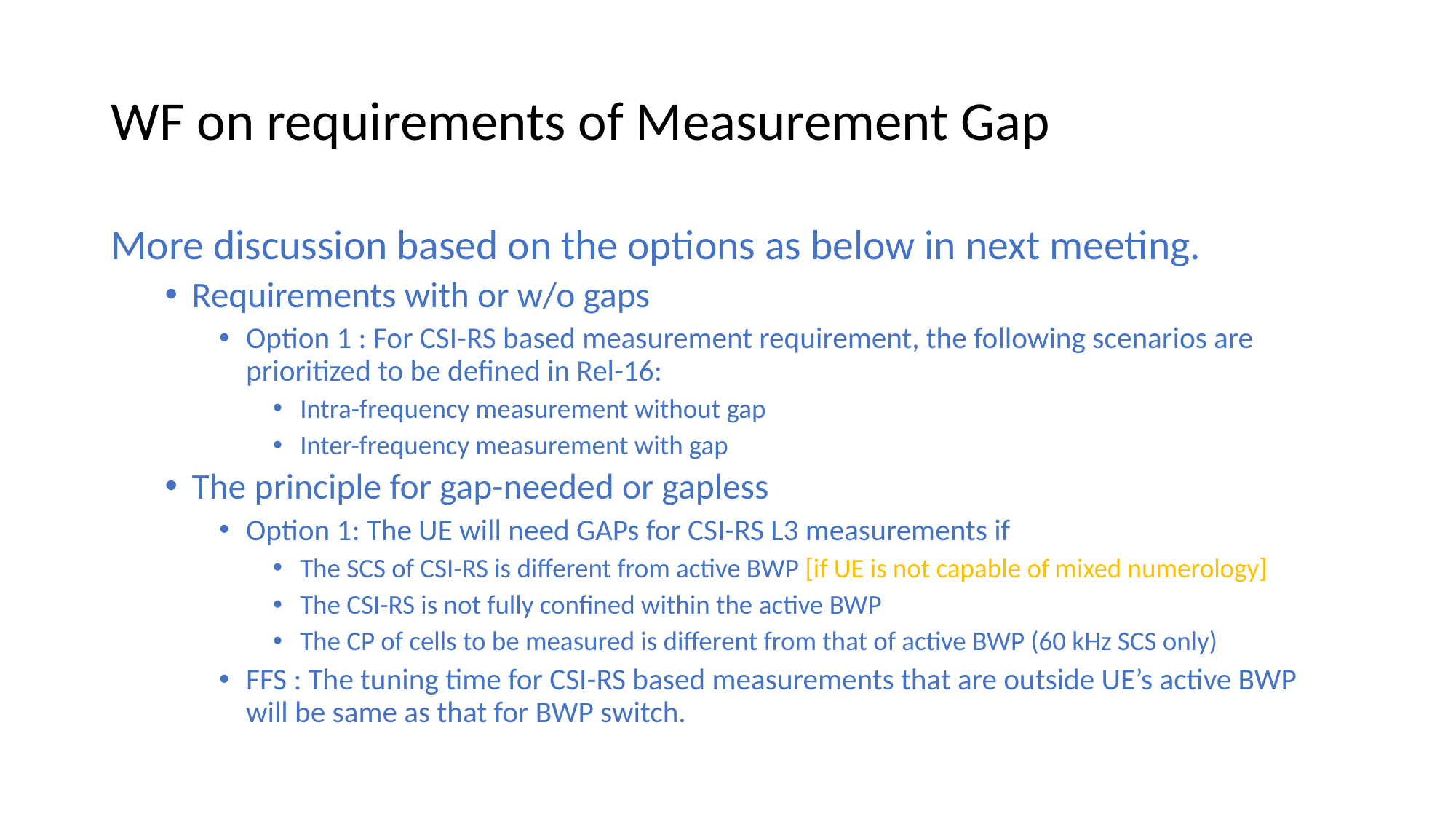

# WF on requirements of Measurement Gap
More discussion based on the options as below in next meeting.
Requirements with or w/o gaps
Option 1 : For CSI-RS based measurement requirement, the following scenarios are prioritized to be defined in Rel-16:
Intra-frequency measurement without gap
Inter-frequency measurement with gap
The principle for gap-needed or gapless
Option 1: The UE will need GAPs for CSI-RS L3 measurements if
The SCS of CSI-RS is different from active BWP [if UE is not capable of mixed numerology]
The CSI-RS is not fully confined within the active BWP
The CP of cells to be measured is different from that of active BWP (60 kHz SCS only)
FFS : The tuning time for CSI-RS based measurements that are outside UE’s active BWP will be same as that for BWP switch.